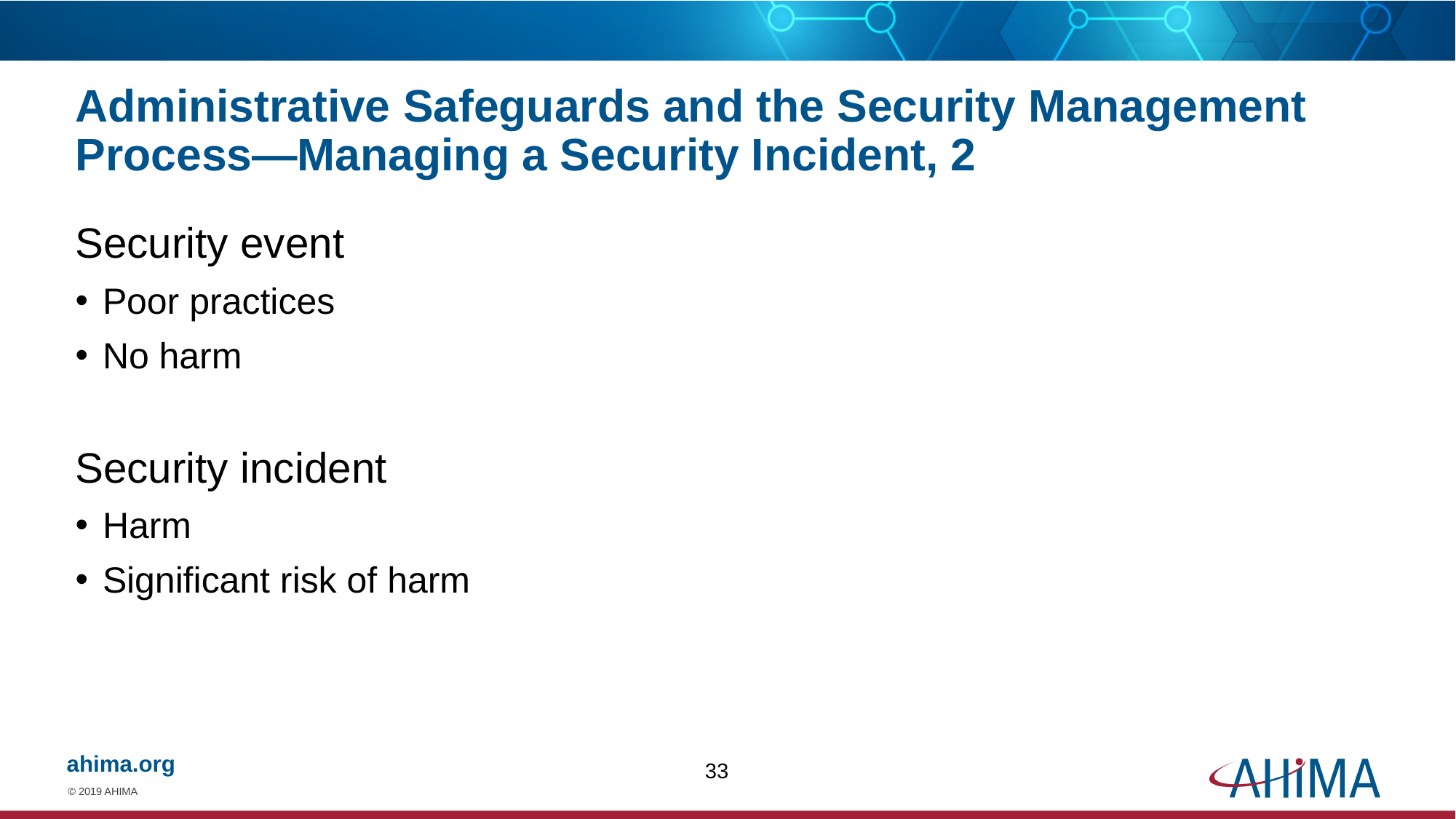

# Administrative Safeguards and the Security Management Process—Managing a Security Incident, 2
Security event
Poor practices
No harm

Security incident
Harm
Significant risk of harm